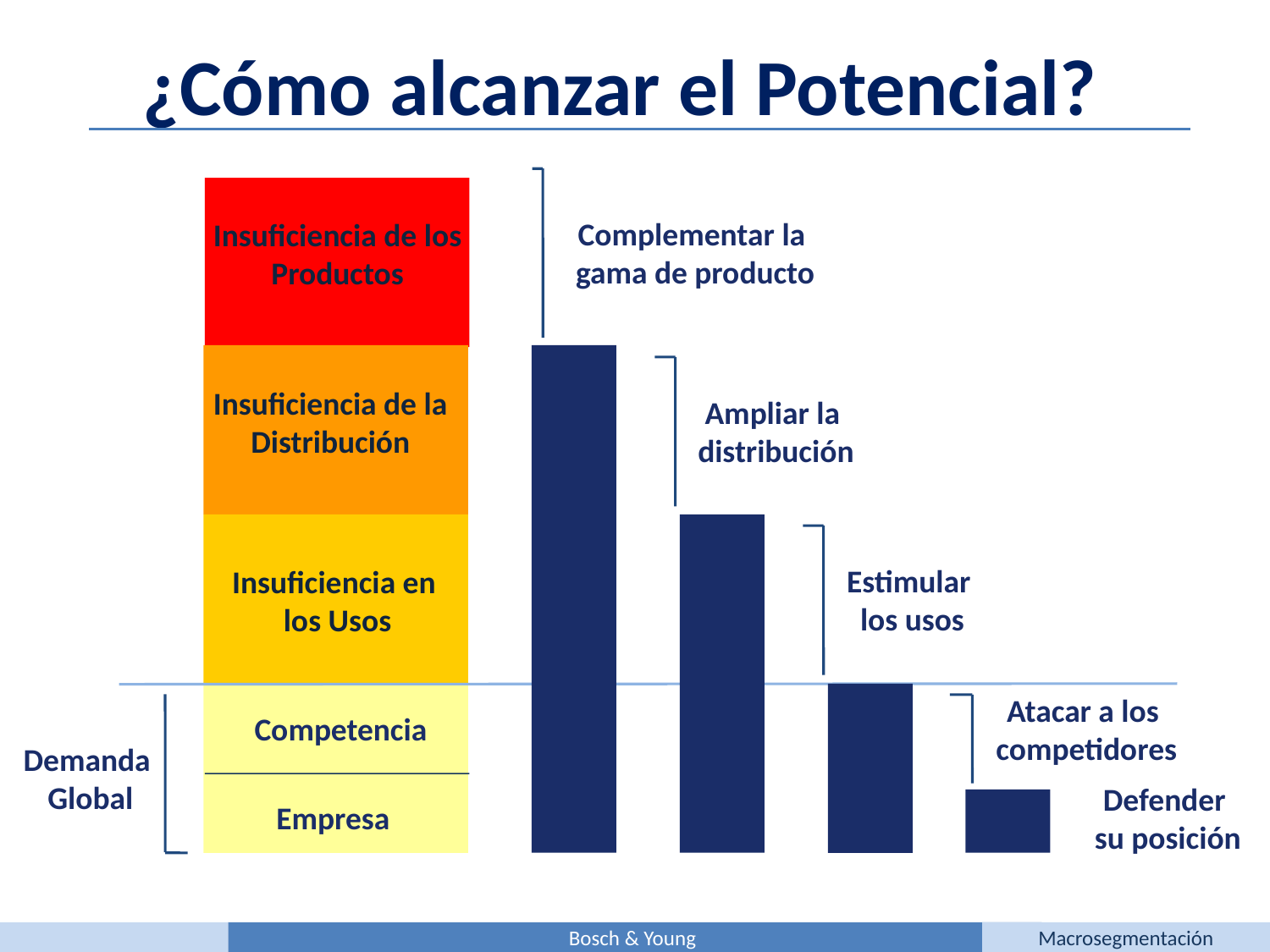

¿Cómo alcanzar el Potencial?

Complementar la
gama de producto
Insuficiencia de los
Productos

Insuficiencia de la
Distribución
Ampliar la
distribución

Estimular
los usos
Insuficiencia en
los Usos

Atacar a los
competidores

Competencia
Demanda
Global

Defender
su posición

Empresa

Bosch & Young
Macrosegmentación